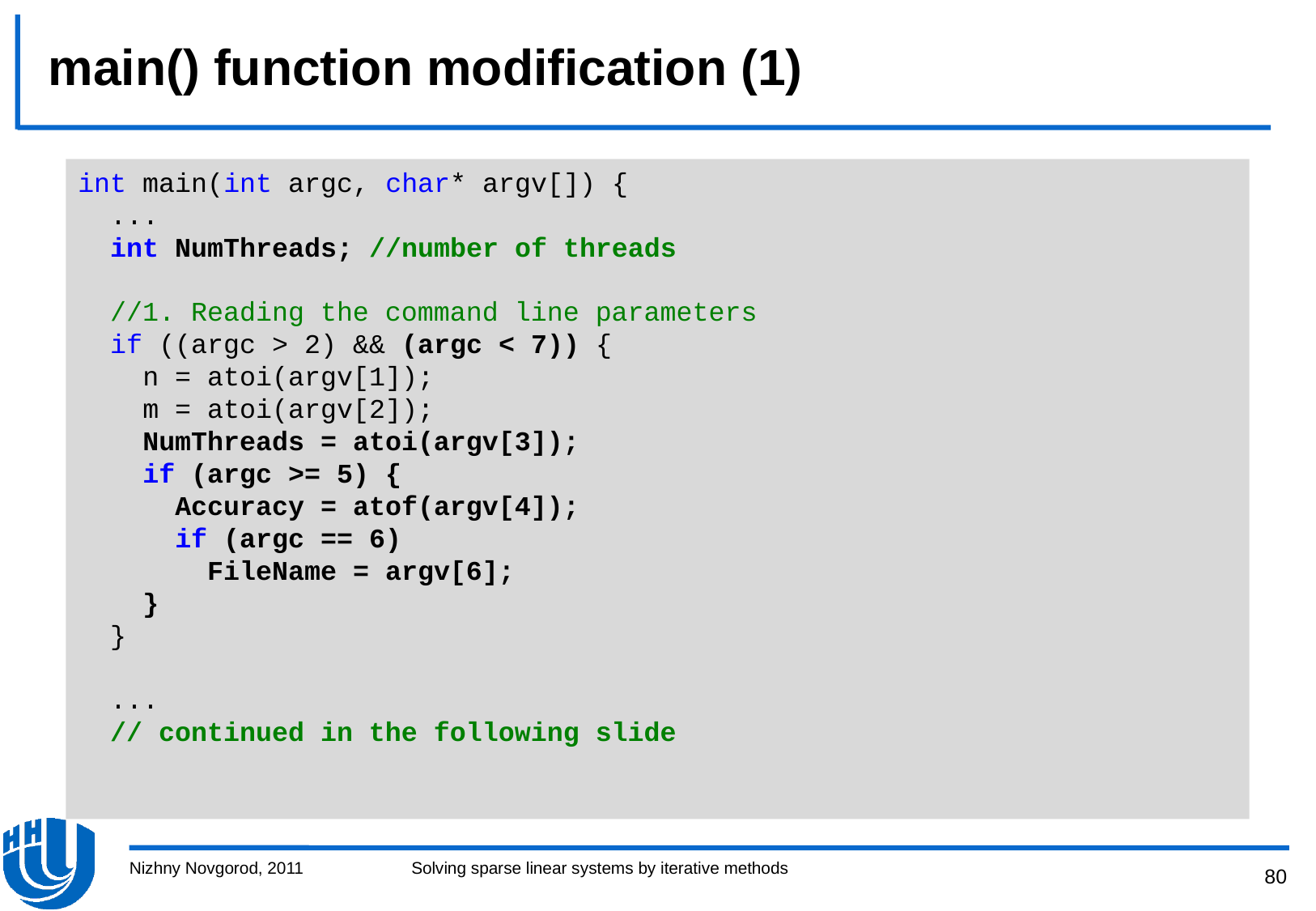

# main() function modification (1)
int main(int argc, char* argv[]) {
  ...
  int NumThreads; //number of threads

  //1. Reading the command line parameters
  if ((argc > 2) && (argc < 7)) {
    n = atoi(argv[1]);
    m = atoi(argv[2]);
    NumThreads = atoi(argv[3]);
    if (argc >= 5) {
      Accuracy = atof(argv[4]);
      if (argc == 6)
        FileName = argv[6];
    }
  }

  ...
  // continued in the following slide

Nizhny Novgorod, 2011
Solving sparse linear systems by iterative methods